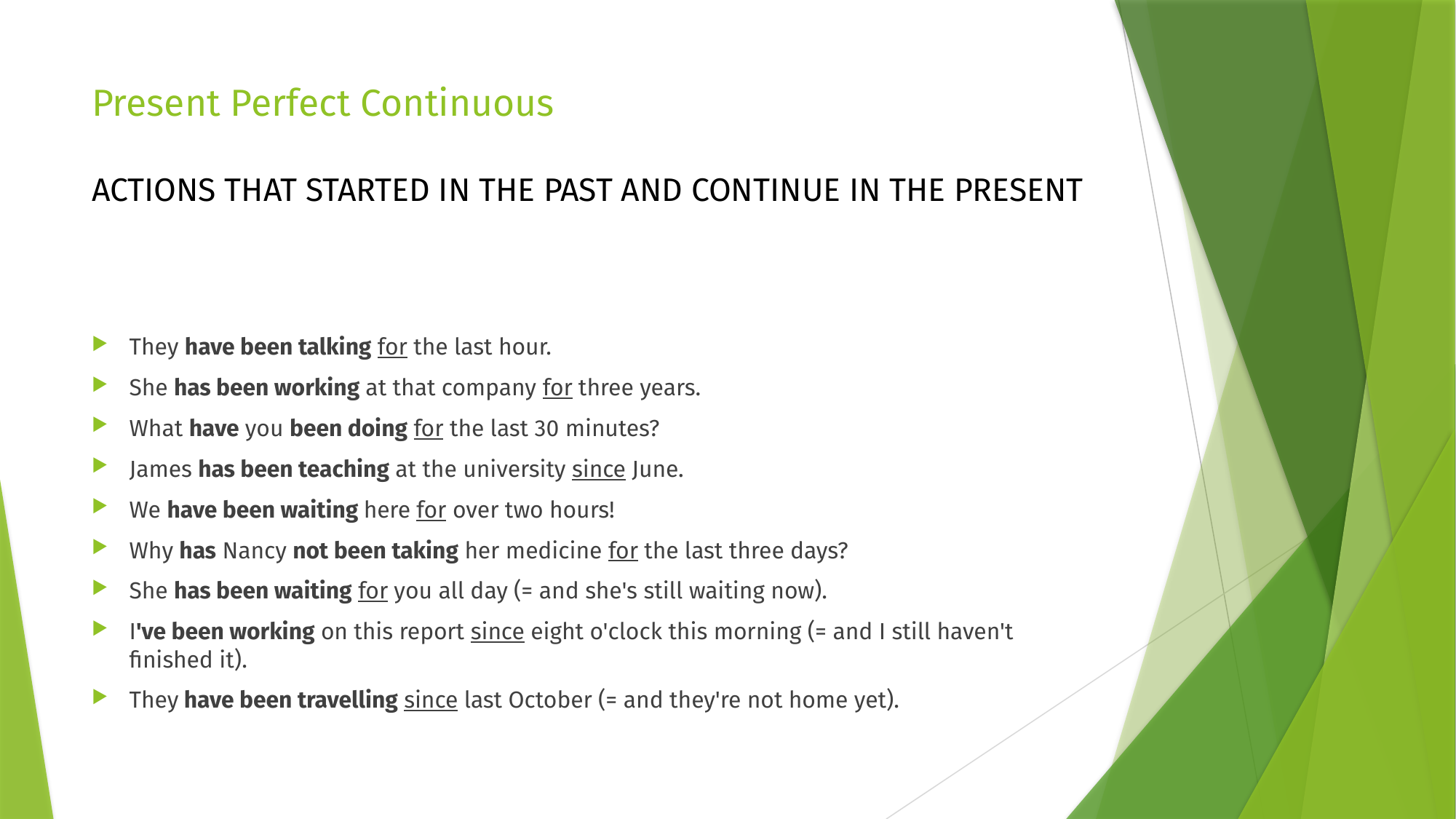

# Present Perfect Continuous ACTIONS THAT STARTED IN THE PAST AND CONTINUE IN THE PRESENT
They have been talking for the last hour.
She has been working at that company for three years.
What have you been doing for the last 30 minutes?
James has been teaching at the university since June.
We have been waiting here for over two hours!
Why has Nancy not been taking her medicine for the last three days?
She has been waiting for you all day (= and she's still waiting now).
I've been working on this report since eight o'clock this morning (= and I still haven't finished it).
They have been travelling since last October (= and they're not home yet).